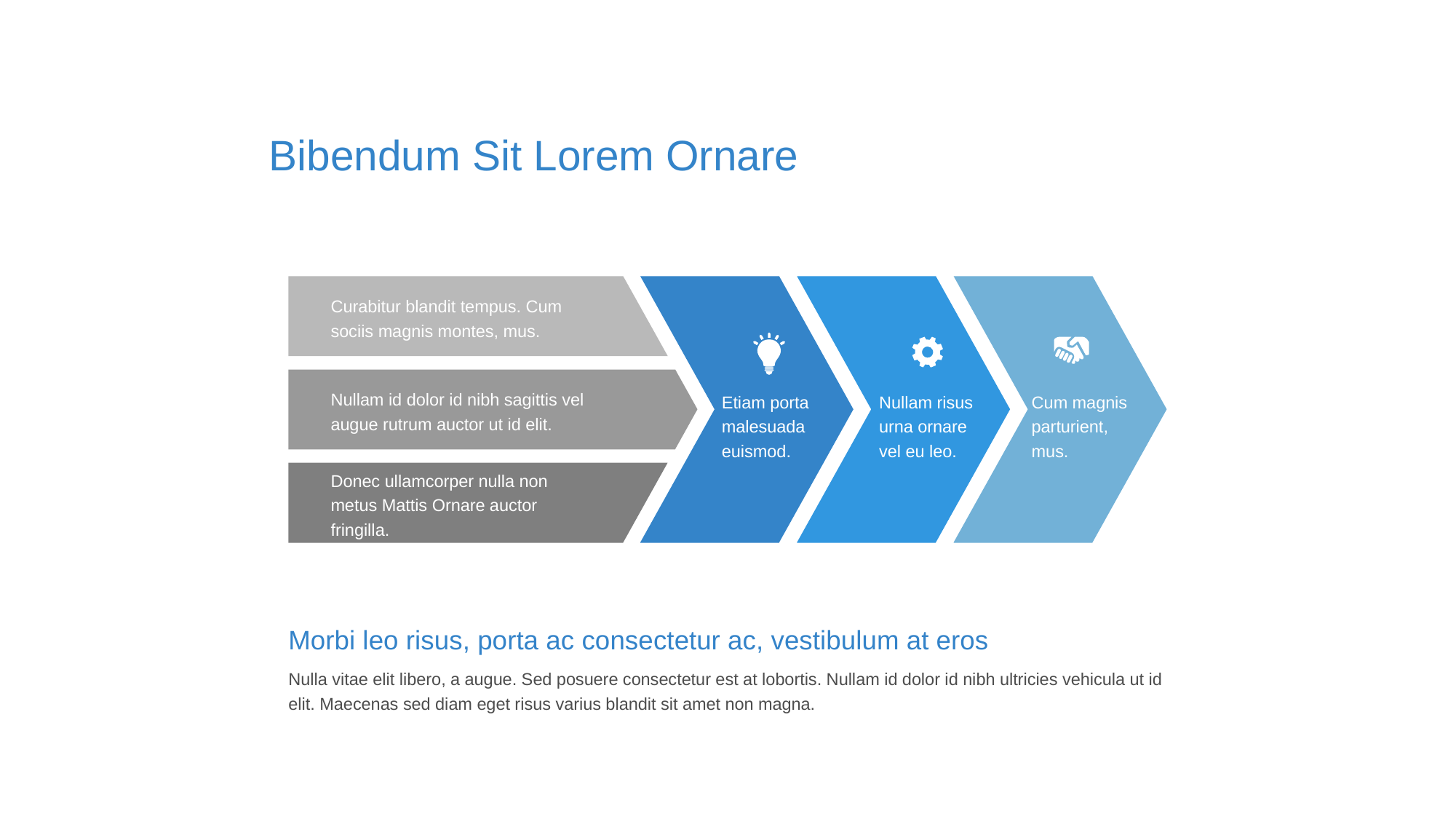

Bibendum Sit Lorem Ornare

Etiam porta malesuada euismod.

Nullam risus urna ornare vel eu leo.

Cum magnis parturient, mus.

Curabitur blandit tempus. Cum sociis magnis montes, mus.

Nullam id dolor id nibh sagittis vel augue rutrum auctor ut id elit.

Donec ullamcorper nulla non metus Mattis Ornare auctor fringilla.
Morbi leo risus, porta ac consectetur ac, vestibulum at eros
Nulla vitae elit libero, a augue. Sed posuere consectetur est at lobortis. Nullam id dolor id nibh ultricies vehicula ut id elit. Maecenas sed diam eget risus varius blandit sit amet non magna.